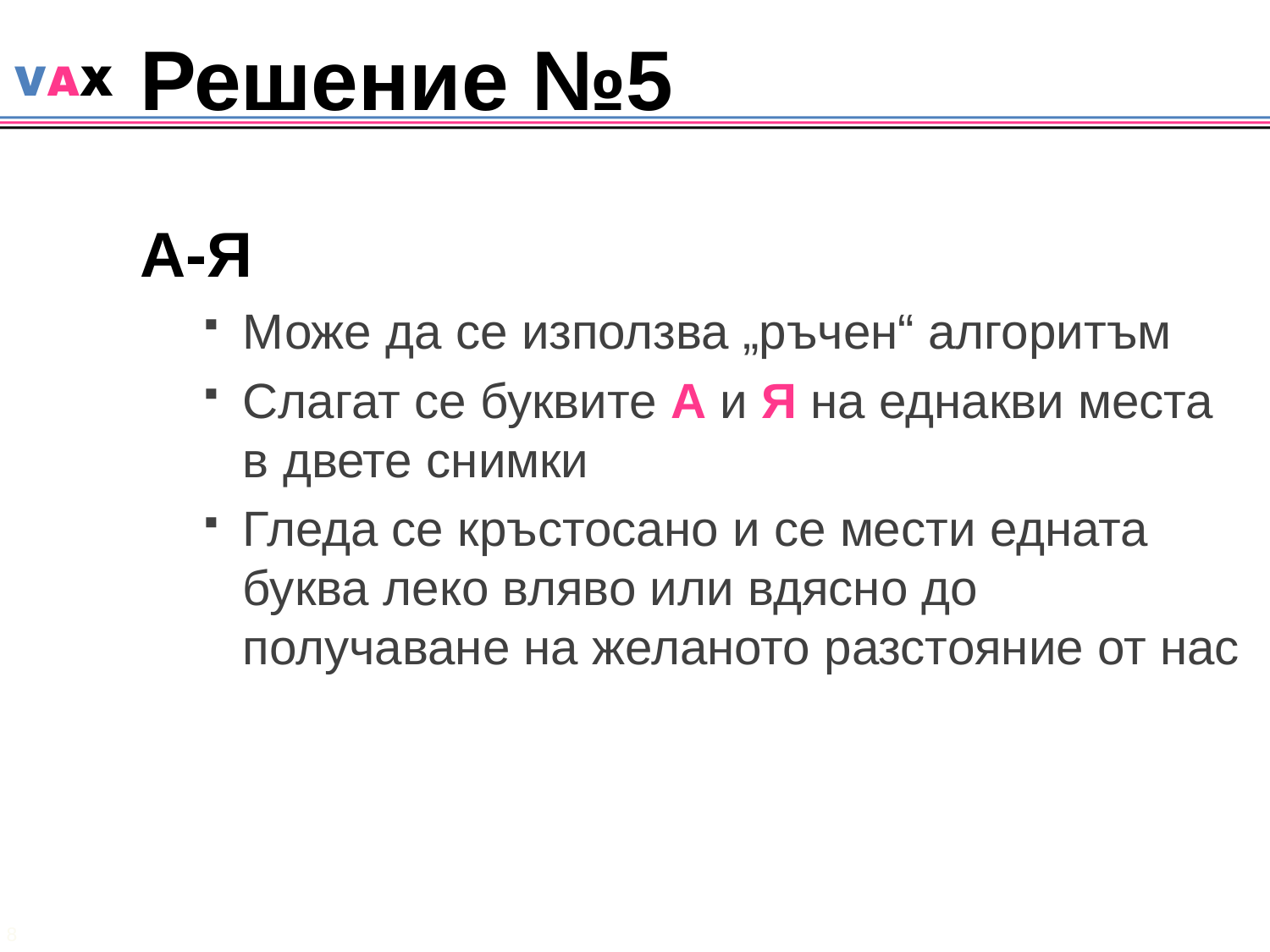

# Решение №5
А-Я
Може да се използва „ръчен“ алгоритъм
Слагат се буквите А и Я на еднакви места в двете снимки
Гледа се кръстосано и се мести едната буква леко вляво или вдясно до получаване на желаното разстояние от нас